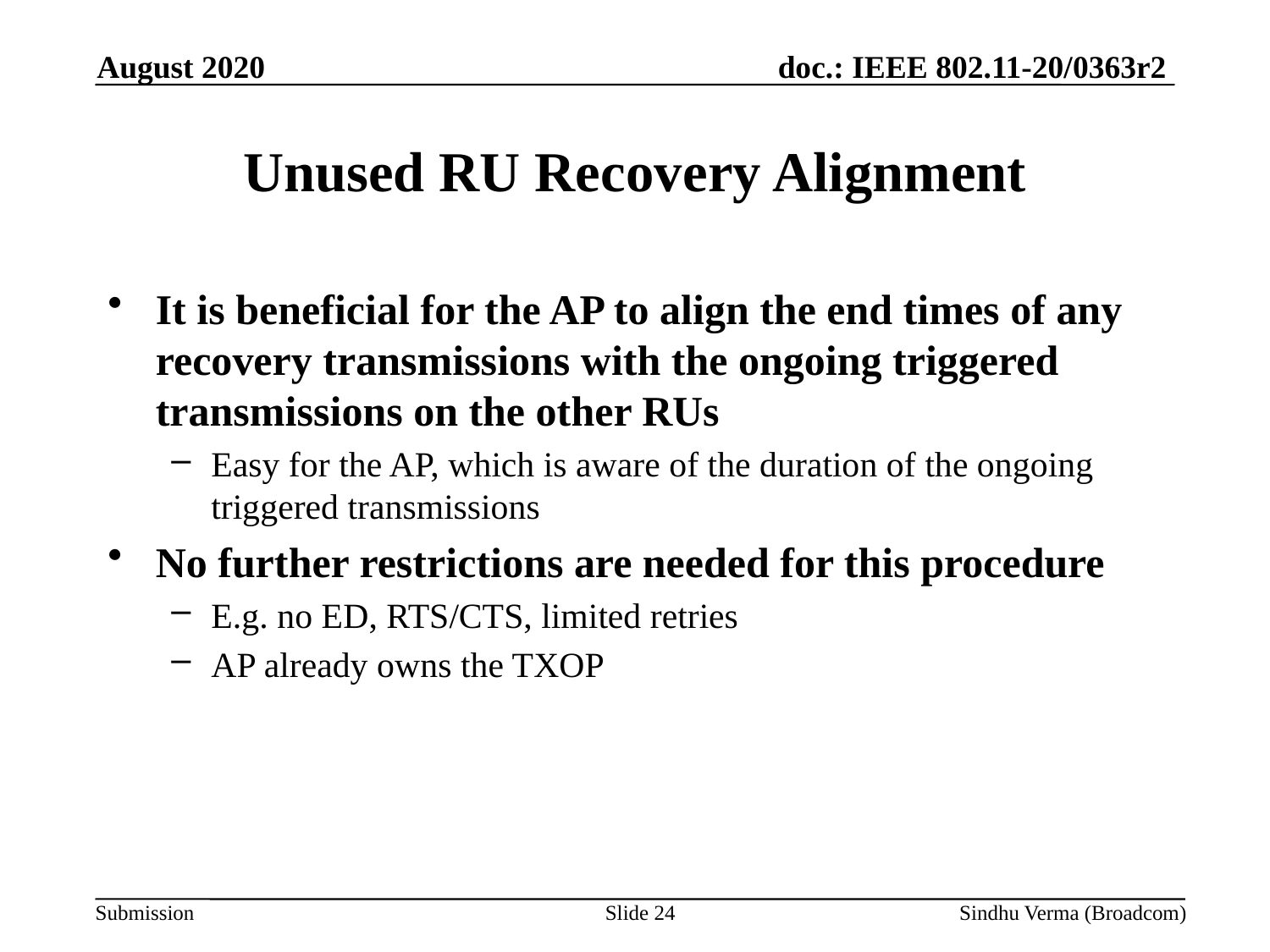

August 2020
# Unused RU Recovery Alignment
It is beneficial for the AP to align the end times of any recovery transmissions with the ongoing triggered transmissions on the other RUs
Easy for the AP, which is aware of the duration of the ongoing triggered transmissions
No further restrictions are needed for this procedure
E.g. no ED, RTS/CTS, limited retries
AP already owns the TXOP
Slide 24
Sindhu Verma (Broadcom)